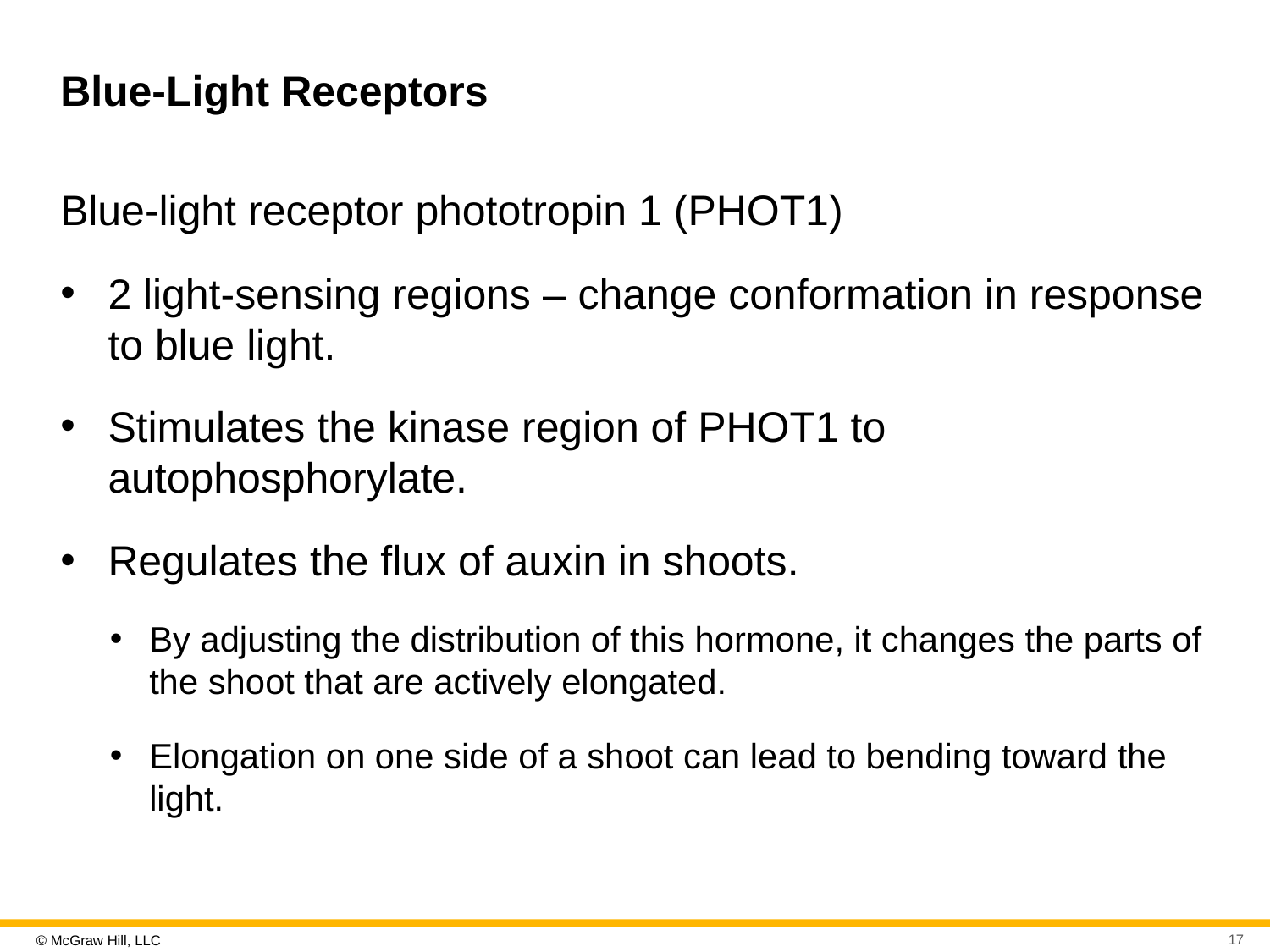

# Blue-Light Receptors
Blue-light receptor phototropin 1 (PHOT1)
2 light-sensing regions – change conformation in response to blue light.
Stimulates the kinase region of PHOT1 to autophosphorylate.
Regulates the flux of auxin in shoots.
By adjusting the distribution of this hormone, it changes the parts of the shoot that are actively elongated.
Elongation on one side of a shoot can lead to bending toward the light.
17